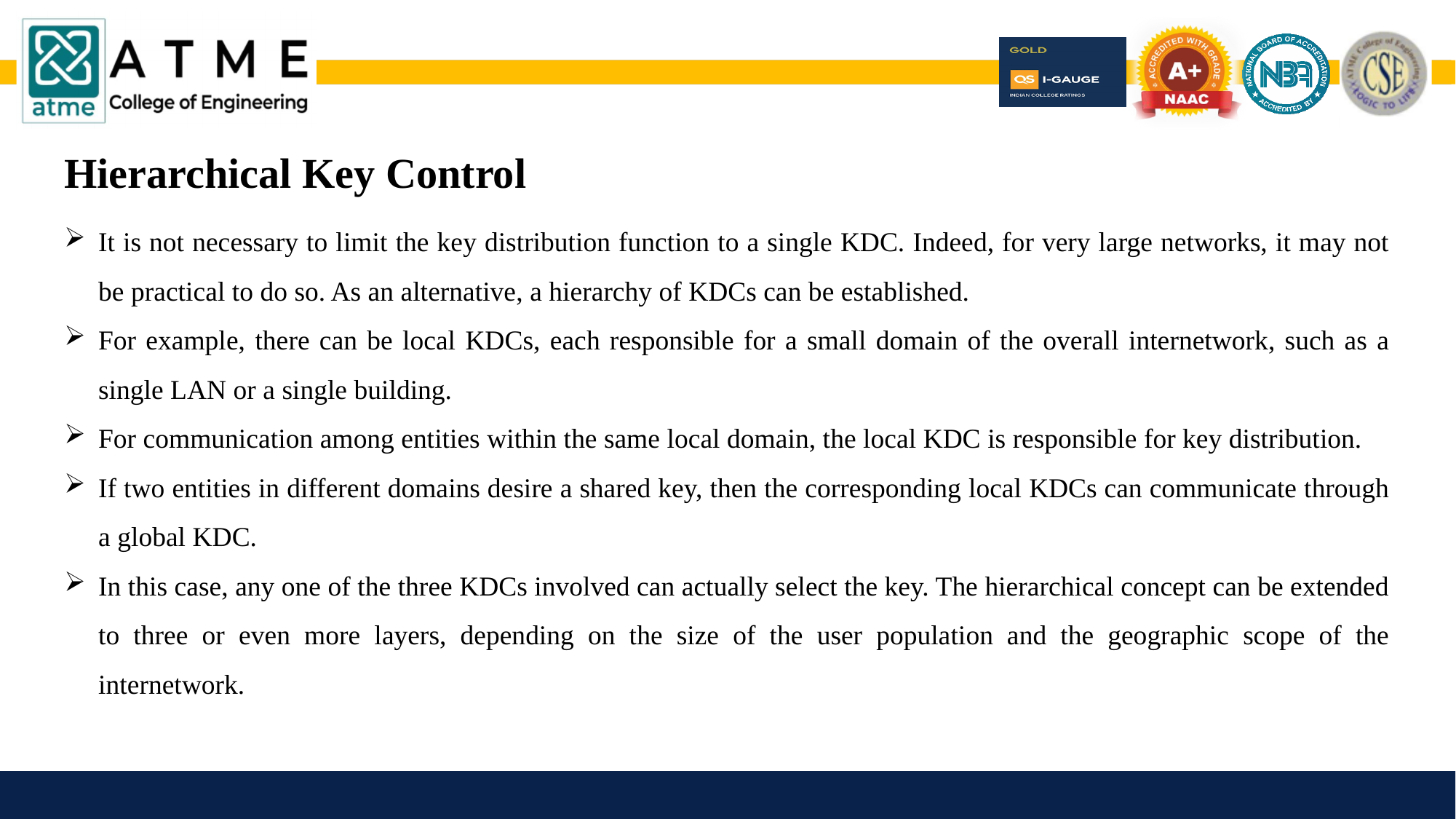

Hierarchical Key Control
It is not necessary to limit the key distribution function to a single KDC. Indeed, for very large networks, it may not be practical to do so. As an alternative, a hierarchy of KDCs can be established.
For example, there can be local KDCs, each responsible for a small domain of the overall internetwork, such as a single LAN or a single building.
For communication among entities within the same local domain, the local KDC is responsible for key distribution.
If two entities in different domains desire a shared key, then the corresponding local KDCs can communicate through a global KDC.
In this case, any one of the three KDCs involved can actually select the key. The hierarchical concept can be extended to three or even more layers, depending on the size of the user population and the geographic scope of the internetwork.